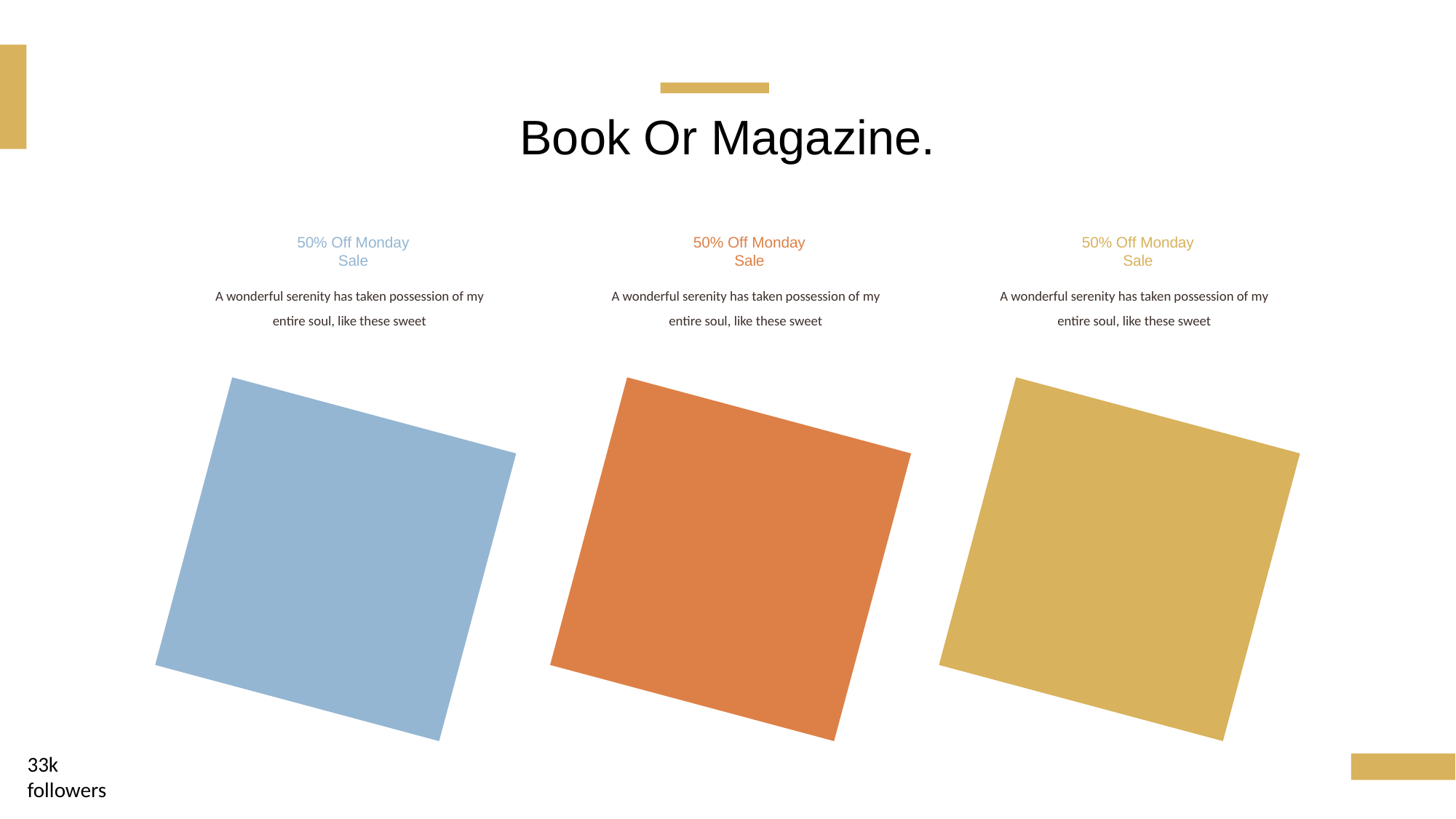

Book Or Magazine.
50% Off Monday Sale
50% Off Monday Sale
50% Off Monday Sale
A wonderful serenity has taken possession of my entire soul, like these sweet
A wonderful serenity has taken possession of my entire soul, like these sweet
A wonderful serenity has taken possession of my entire soul, like these sweet

33k
followers